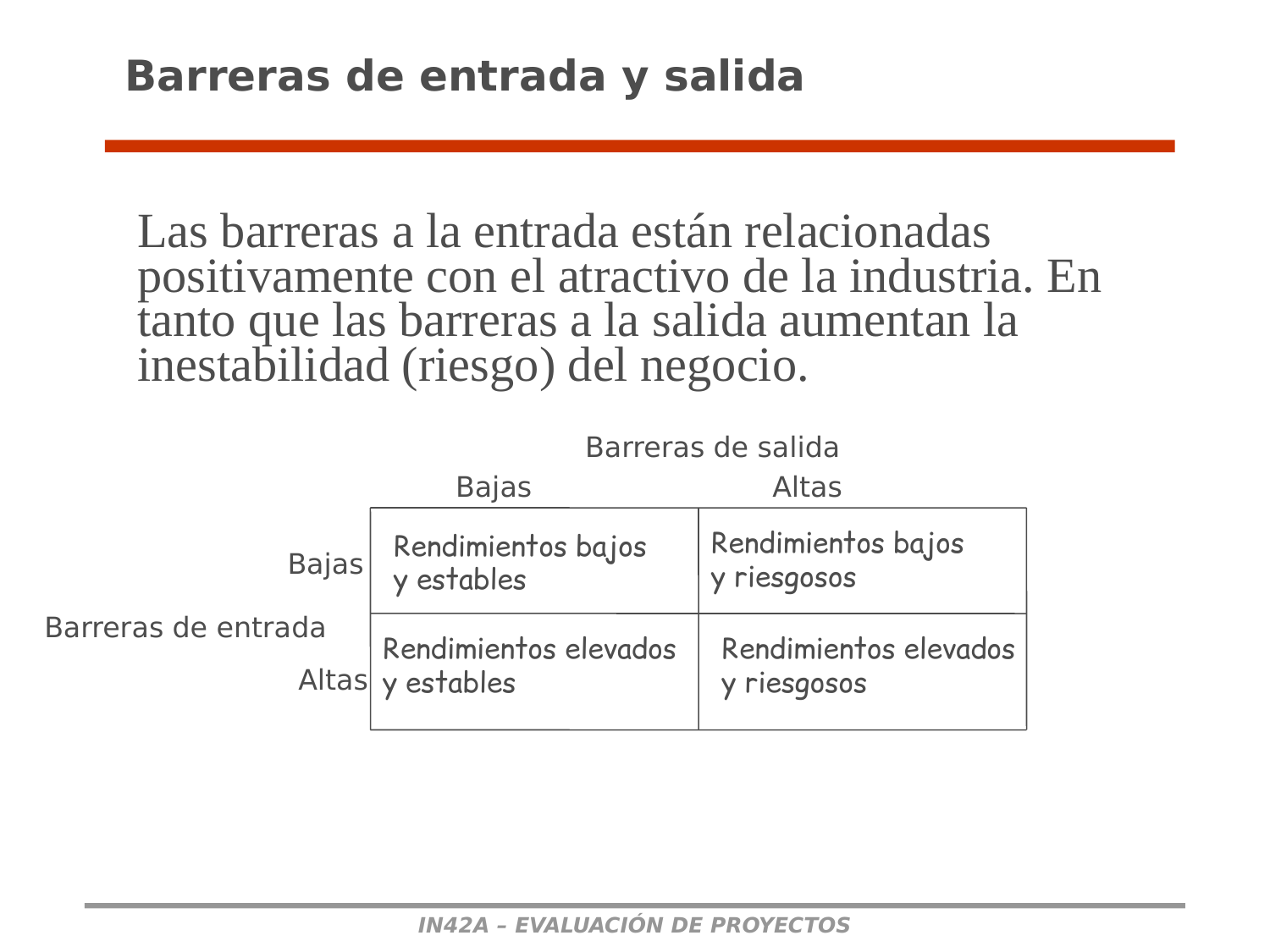

Barreras de entrada y salida
Las barreras a la entrada están relacionadas positivamente con el atractivo de la industria. En tanto que las barreras a la salida aumentan la inestabilidad (riesgo) del negocio.
Barreras de salida
Bajas
Altas

Rendimientos bajos
y riesgosos
Rendimientos bajos
y estables

Bajas
Barreras de entrada

Rendimientos elevados
y estables
Rendimientos elevados
y riesgosos

Altas

IN42A – EVALUACIÓN DE PROYECTOS